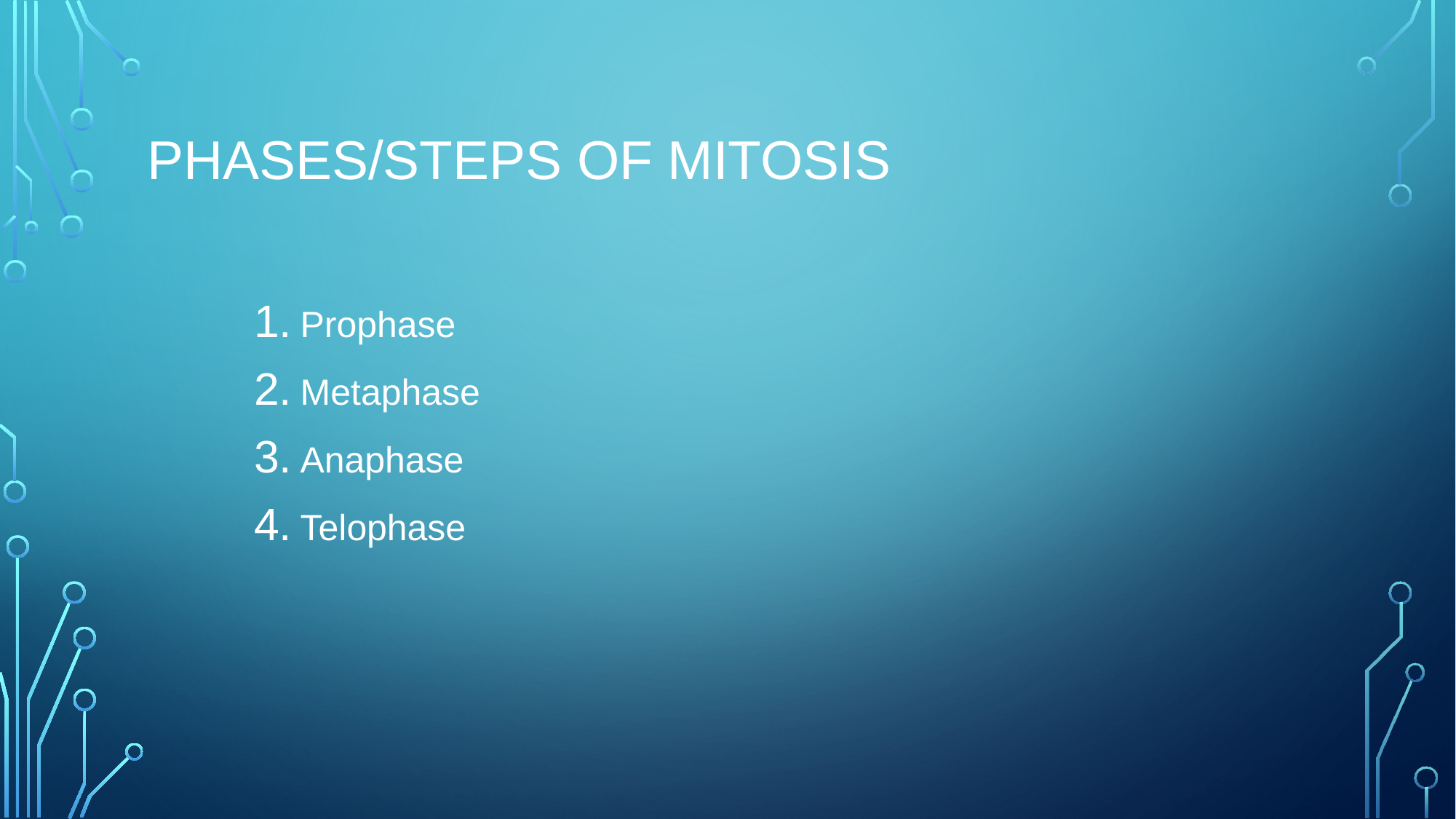

# Phases/steps of mitosis
Prophase
Metaphase
Anaphase
Telophase